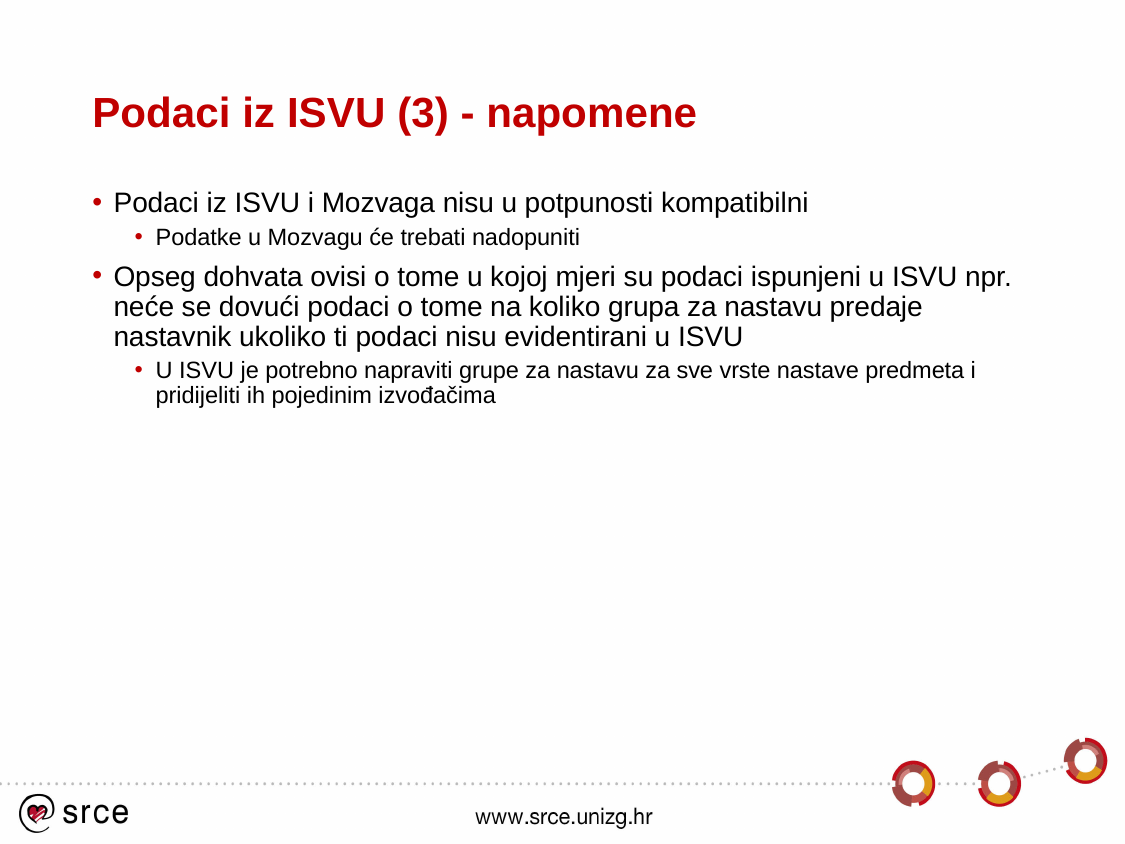

# Podaci iz ISVU (3) - napomene
Podaci iz ISVU i Mozvaga nisu u potpunosti kompatibilni
Podatke u Mozvagu će trebati nadopuniti
Opseg dohvata ovisi o tome u kojoj mjeri su podaci ispunjeni u ISVU npr. neće se dovući podaci o tome na koliko grupa za nastavu predaje nastavnik ukoliko ti podaci nisu evidentirani u ISVU
U ISVU je potrebno napraviti grupe za nastavu za sve vrste nastave predmeta i pridijeliti ih pojedinim izvođačima